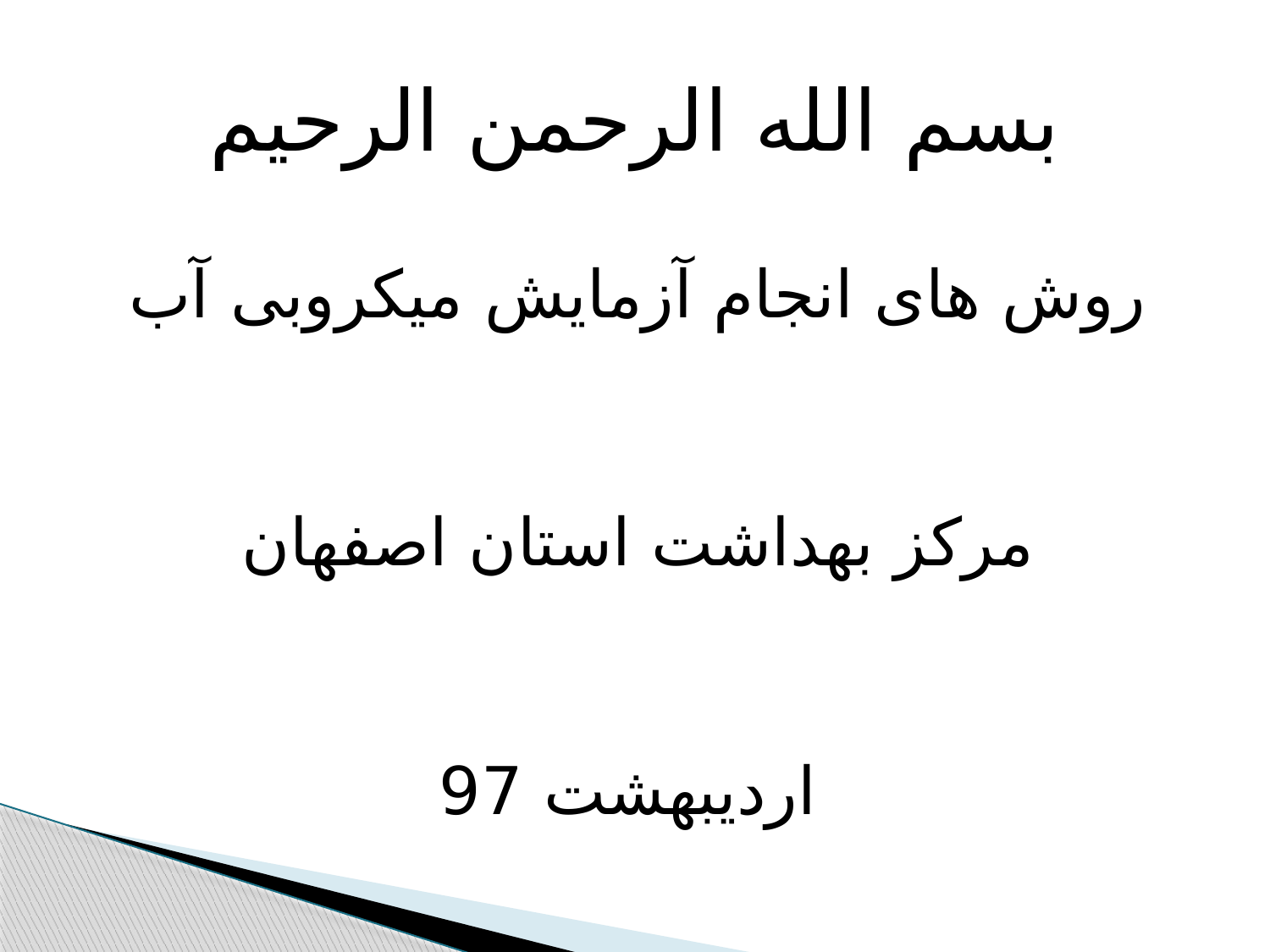

# بسم الله الرحمن الرحیم
روش های انجام آزمایش میکروبی آب

مرکز بهداشت استان اصفهان

اردیبهشت 97